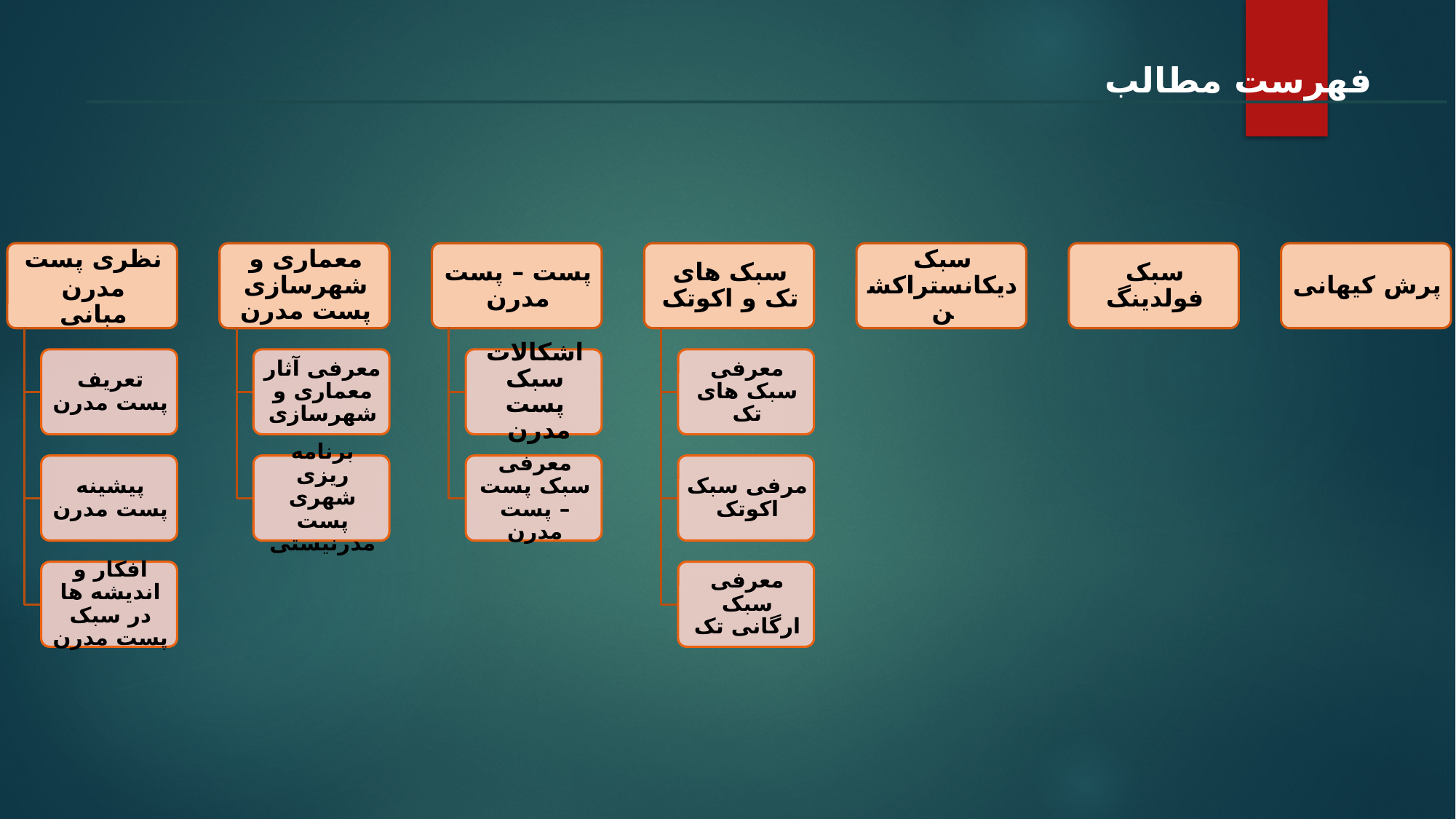

فهرست مطالب
نظری پست مدرن
مبانی
تعریف پست مدرن
پیشینه پست مدرن
افکار و اندیشه ها در سبک پست مدرن
معماری و شهرسازی پست مدرن
معرفی آثار معماری و شهرسازی
برنامه ریزی شهری پست مدرنیستی
پست – پست مدرن
اشکالات سبک پست مدرن
معرفی سبک پست – پست مدرن
سبک های تک و اکوتک
معرفی سبک های تک
مرفی سبک اکوتک
معرفی سبک ارگانی تک
سبک دیکانستراکشن
سبک فولدینگ
پرش کیهانی